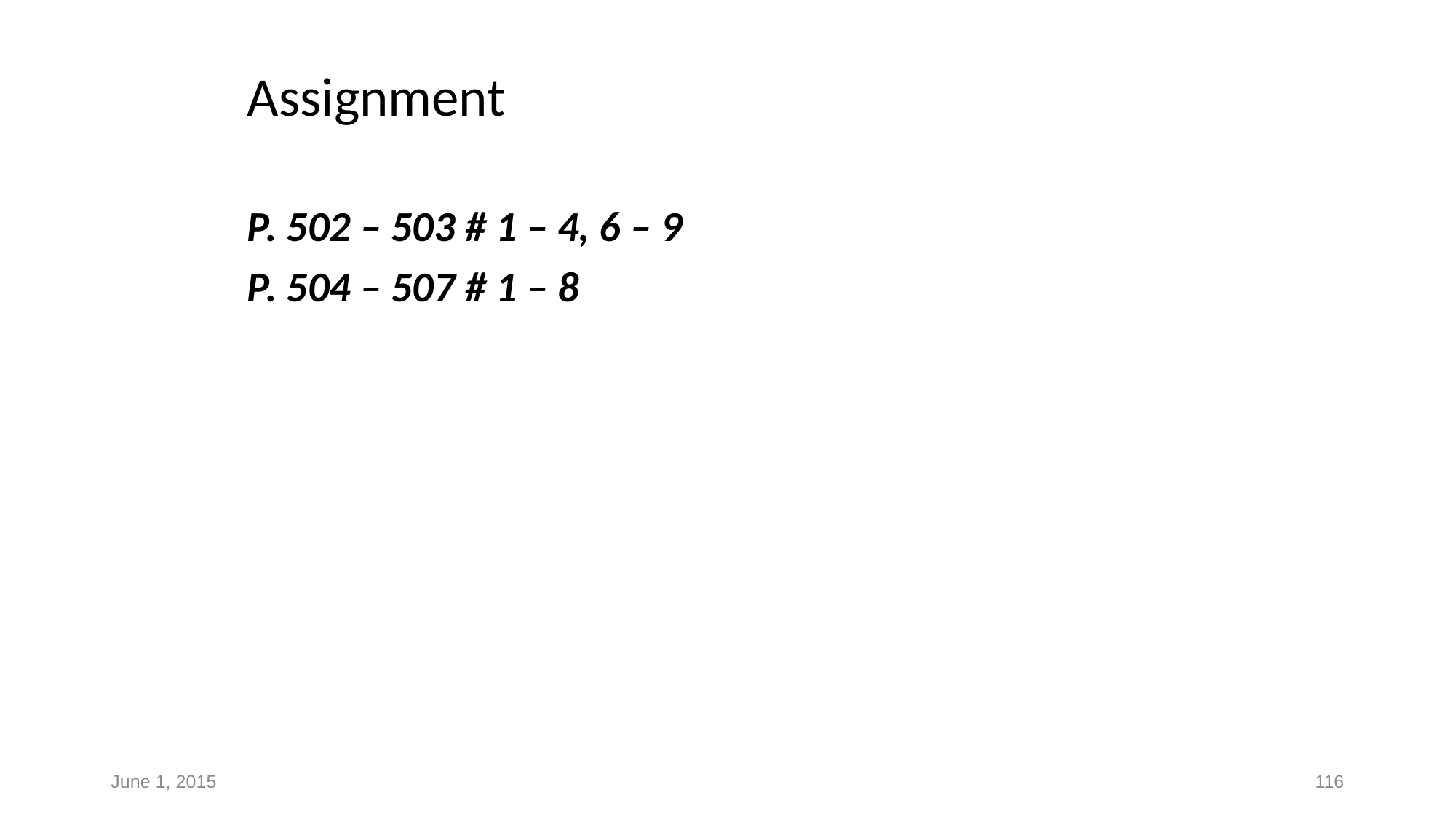

Assignment

P. 502 – 503 # 1 – 4, 6 – 9
P. 504 – 507 # 1 – 8

June 1, 2015
116